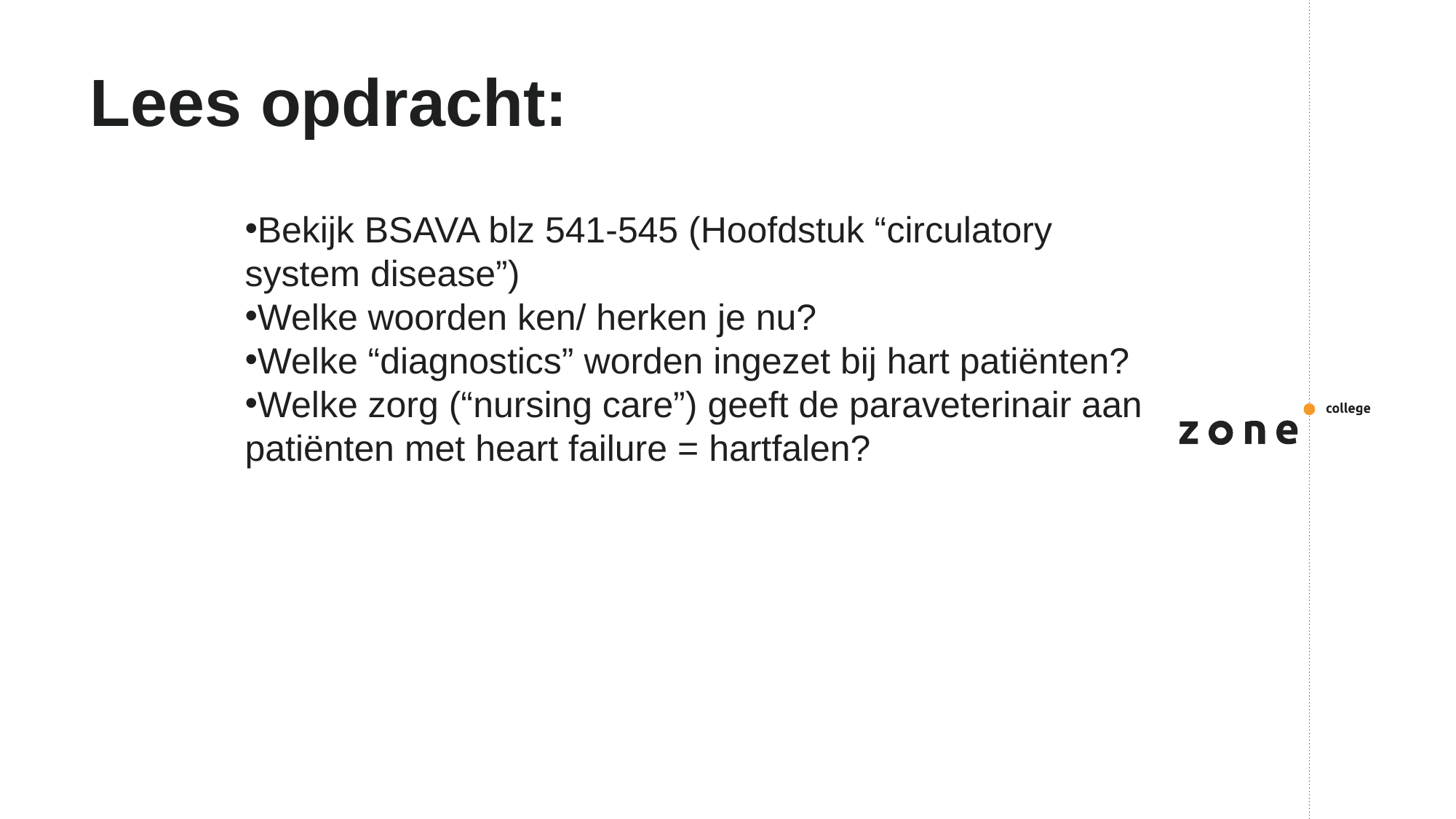

# Lees opdracht:
Bekijk BSAVA blz 541-545 (Hoofdstuk “circulatory system disease”)
Welke woorden ken/ herken je nu?
Welke “diagnostics” worden ingezet bij hart patiënten?
Welke zorg (“nursing care”) geeft de paraveterinair aan patiënten met heart failure = hartfalen?